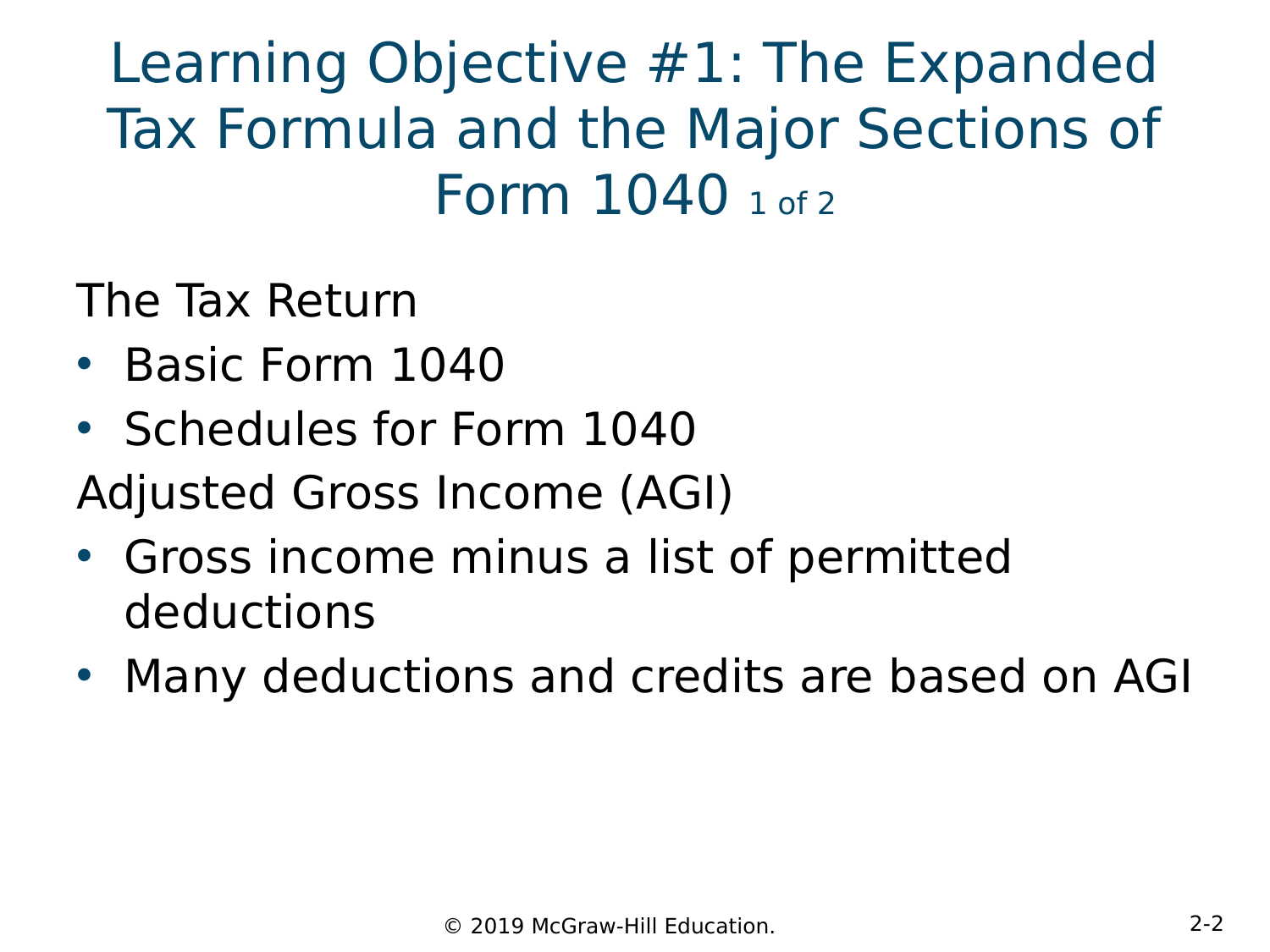

# Learning Objective #1: The Expanded Tax Formula and the Major Sections of Form 1040 1 of 2
The Tax Return
Basic Form 1040
Schedules for Form 1040
Adjusted Gross Income (AGI)
Gross income minus a list of permitted deductions
Many deductions and credits are based on AGI